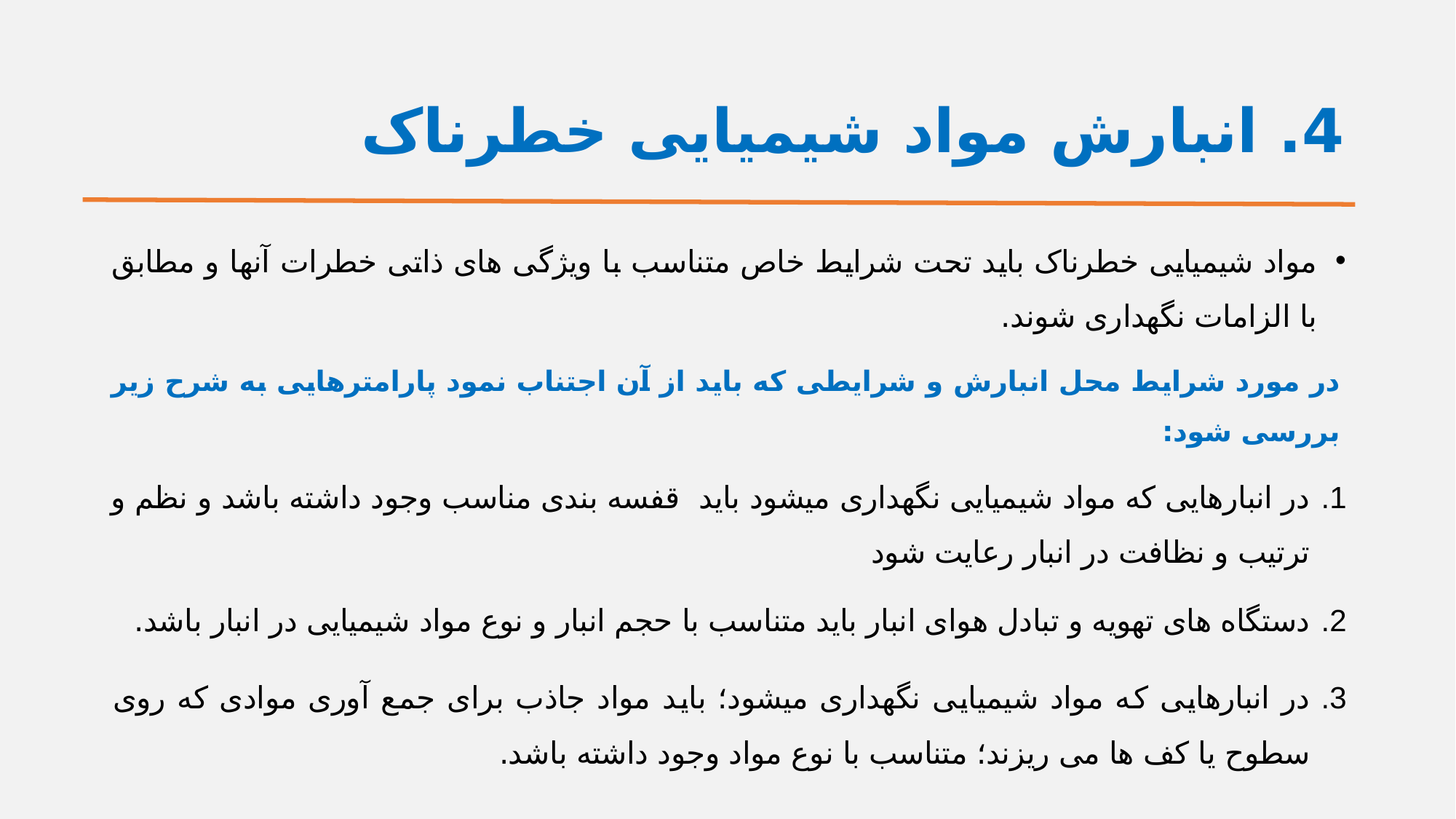

# 4. انبارش مواد شیمیایی خطرناک
مواد شیمیایی خطرناک باید تحت شرایط خاص متناسب با ویژگی های ذاتی خطرات آنها و مطابق با الزامات نگهداری شوند.
در مورد شرايط محل انبارش و شرایطی كه بايد از آن اجتناب نمود پارامترهایی به شرح زیر بررسی شود:
در انبارهایی که مواد شیمیایی نگهداری می­شود باید  قفسه بندی مناسب وجود داشته باشد و نظم و ترتیب و نظافت در انبار رعایت شود
دستگاه های تهویه و تبادل هوای انبار باید متناسب با حجم انبار و نوع مواد شیمیایی در انبار باشد.
در انبارهایی که مواد شیمیایی نگهداری می­شود؛ باید مواد جاذب برای جمع آوری موادی که روی سطوح یا کف ها می ریزند؛ متناسب با نوع مواد وجود داشته باشد.